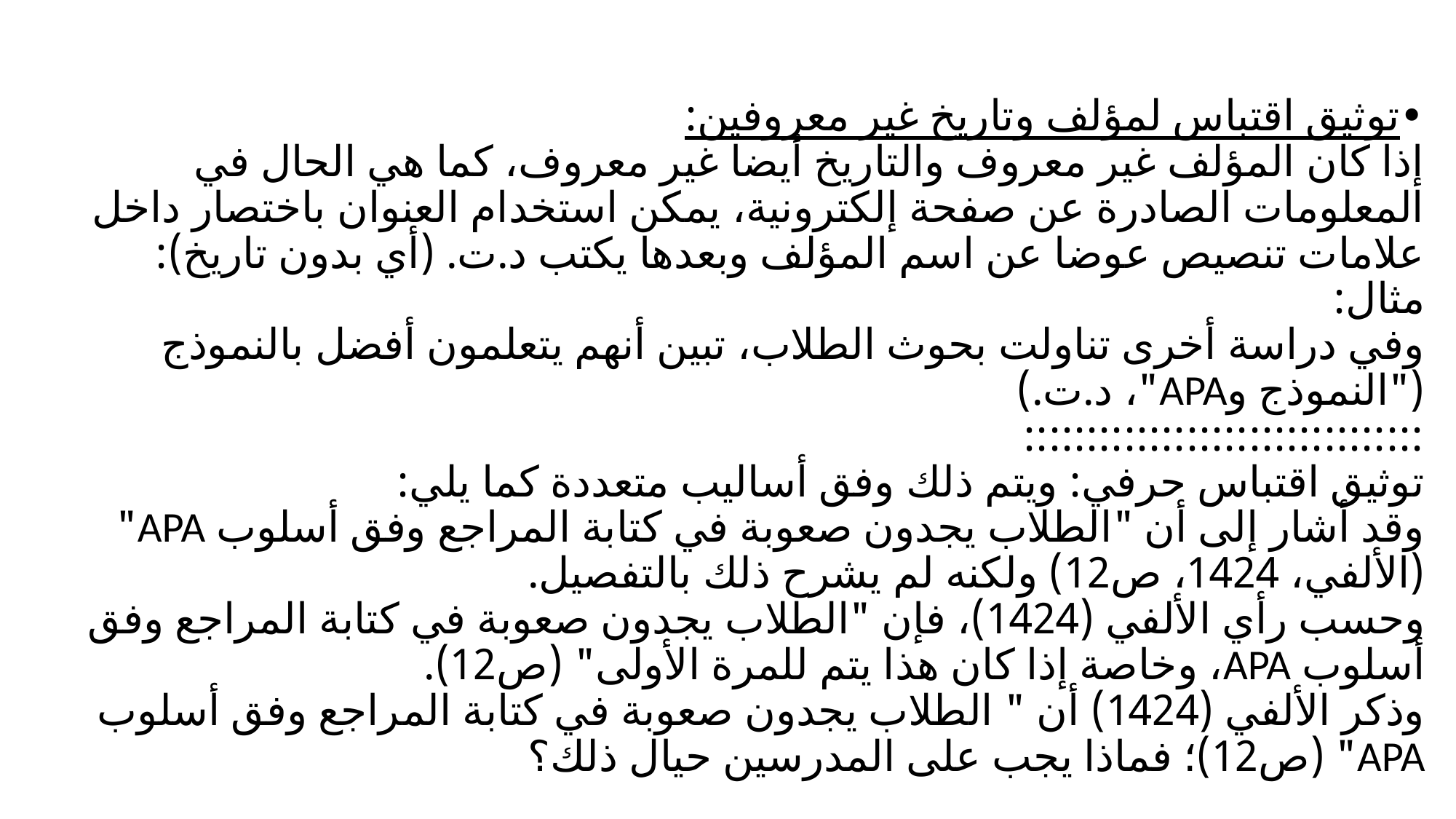

# •توثيق اقتباس لمؤلف وتاريخ غير معروفين: إذا كان المؤلف غير معروف والتاريخ أيضا غير معروف، كما هي الحال في المعلومات الصادرة عن صفحة إلكترونية، يمكن استخدام العنوان باختصار داخل علامات تنصيص عوضا عن اسم المؤلف وبعدها يكتب د.ت. (أي بدون تاريخ): مثال: وفي دراسة أخرى تناولت بحوث الطلاب، تبين أنهم يتعلمون أفضل بالنموذج ("النموذج وAPA"، د.ت.) :::::::::::::::::::::::::::::::: توثيق اقتباس حرفي: ويتم ذلك وفق أساليب متعددة كما يلي: وقد أشار إلى أن "الطلاب يجدون صعوبة في كتابة المراجع وفق أسلوب APA" (الألفي، 1424، ص12) ولكنه لم يشرح ذلك بالتفصيل. وحسب رأي الألفي (1424)، فإن "الطلاب يجدون صعوبة في كتابة المراجع وفق أسلوب APA، وخاصة إذا كان هذا يتم للمرة الأولى" (ص12). وذكر الألفي (1424) أن " الطلاب يجدون صعوبة في كتابة المراجع وفق أسلوب APA" (ص12)؛ فماذا يجب على المدرسين حيال ذلك؟